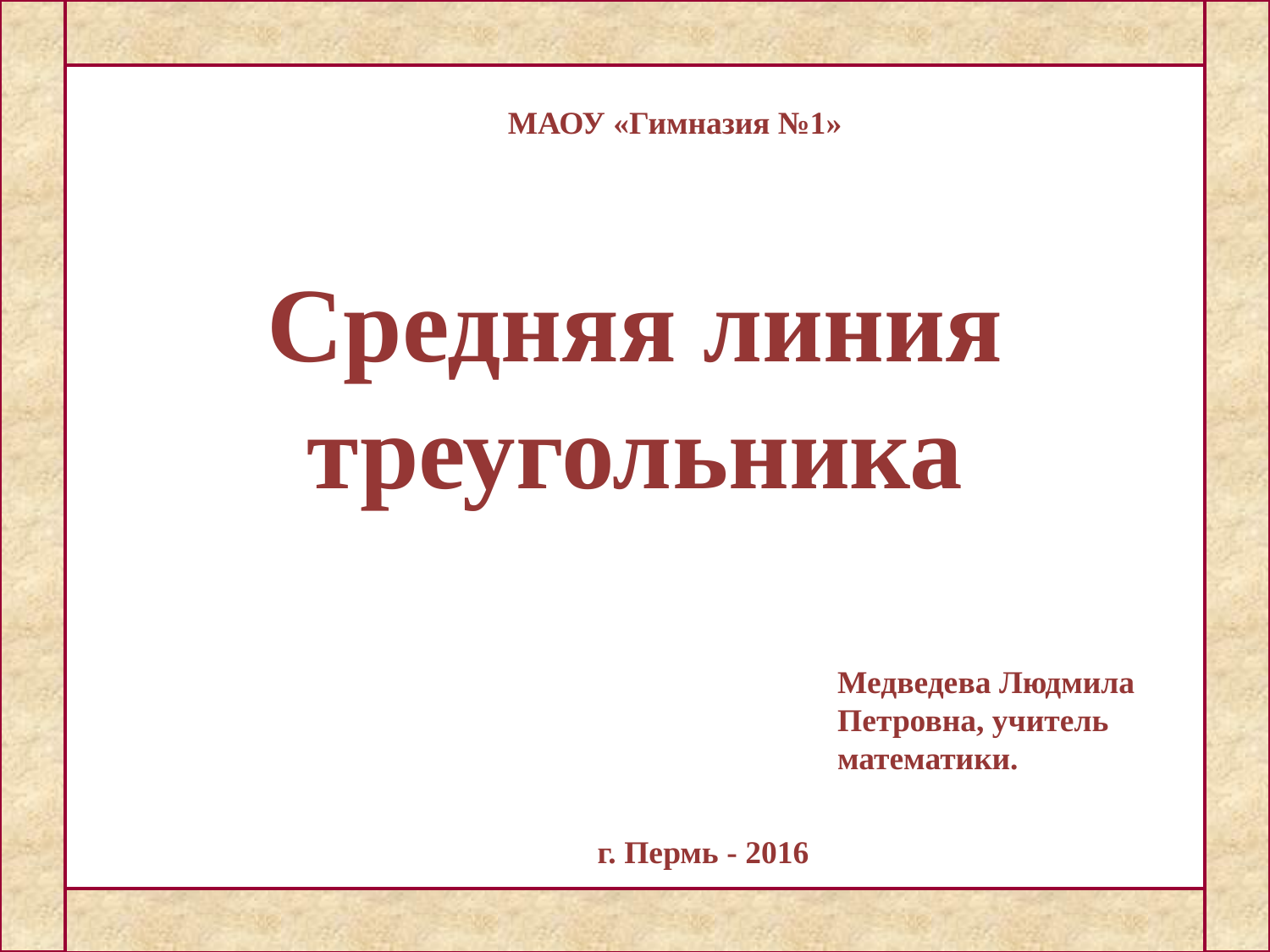

МАОУ «Гимназия №1»
# Средняя линия треугольника

Медведева Людмила Петровна, учитель математики.
г. Пермь - 2016